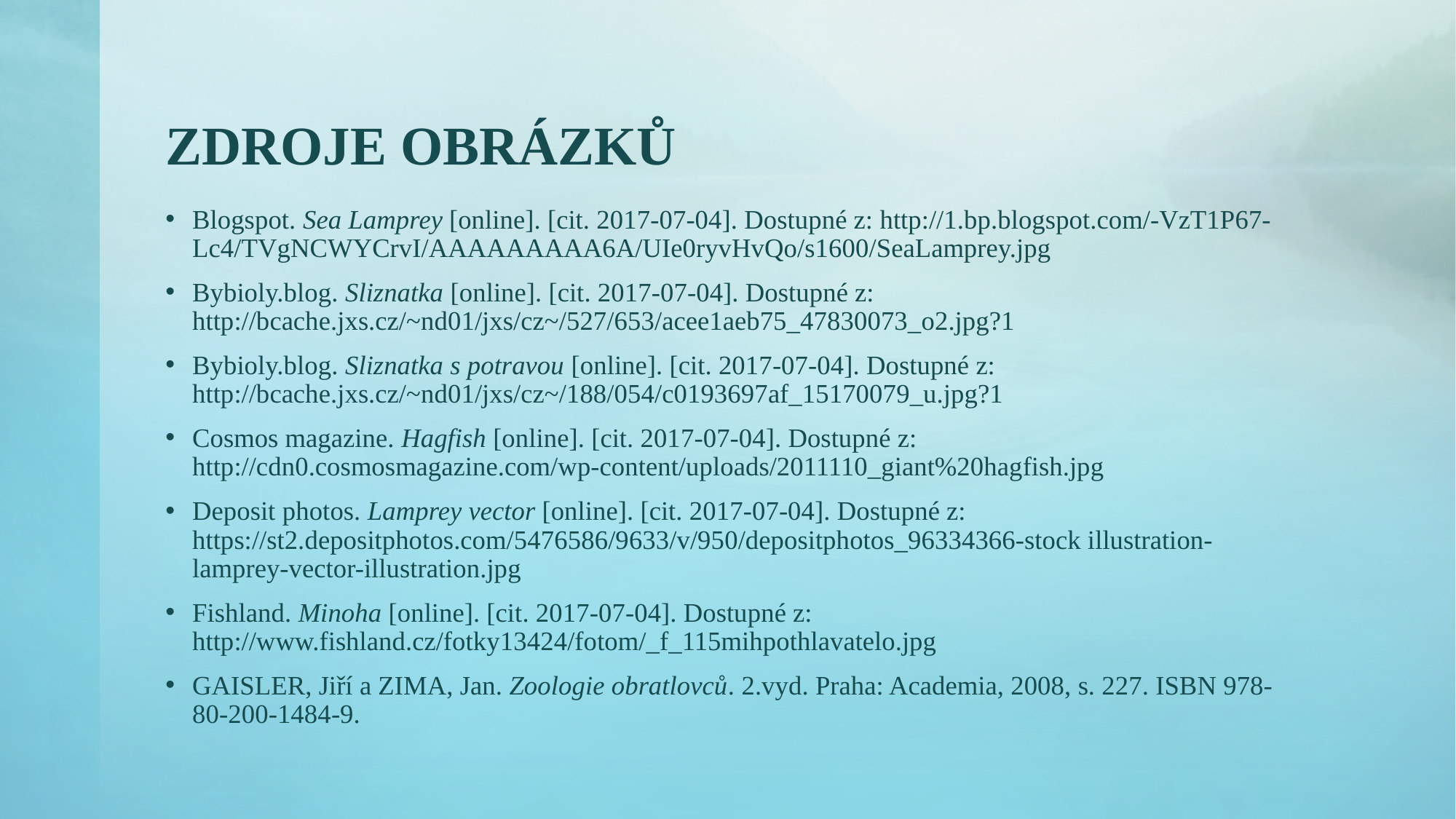

# ZDROJE OBRÁZKŮ
Blogspot. Sea Lamprey [online]. [cit. 2017-07-04]. Dostupné z: http://1.bp.blogspot.com/-VzT1P67-Lc4/TVgNCWYCrvI/AAAAAAAAA6A/UIe0ryvHvQo/s1600/SeaLamprey.jpg
Bybioly.blog. Sliznatka [online]. [cit. 2017-07-04]. Dostupné z: http://bcache.jxs.cz/~nd01/jxs/cz~/527/653/acee1aeb75_47830073_o2.jpg?1
Bybioly.blog. Sliznatka s potravou [online]. [cit. 2017-07-04]. Dostupné z: http://bcache.jxs.cz/~nd01/jxs/cz~/188/054/c0193697af_15170079_u.jpg?1
Cosmos magazine. Hagfish [online]. [cit. 2017-07-04]. Dostupné z: http://cdn0.cosmosmagazine.com/wp-content/uploads/2011110_giant%20hagfish.jpg
Deposit photos. Lamprey vector [online]. [cit. 2017-07-04]. Dostupné z: https://st2.depositphotos.com/5476586/9633/v/950/depositphotos_96334366-stock illustration-lamprey-vector-illustration.jpg
Fishland. Minoha [online]. [cit. 2017-07-04]. Dostupné z: http://www.fishland.cz/fotky13424/fotom/_f_115mihpothlavatelo.jpg
GAISLER, Jiří a ZIMA, Jan. Zoologie obratlovců. 2.vyd. Praha: Academia, 2008, s. 227. ISBN 978-80-200-1484-9.